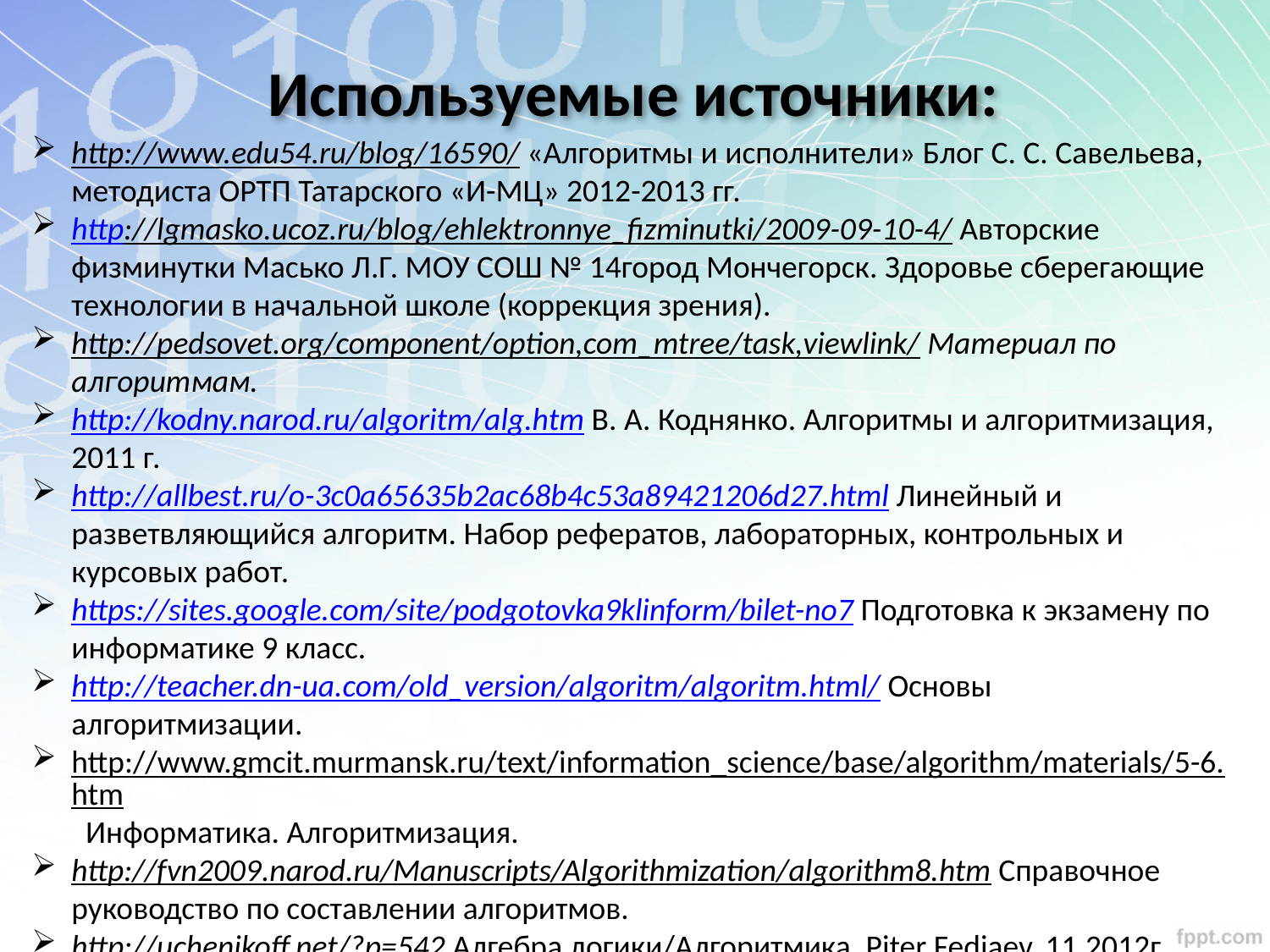

Используемые источники:
http://www.edu54.ru/blog/16590/ «Алгоритмы и исполнители» Блог С. С. Савельева, методиста ОРТП Татарского «И-МЦ» 2012-2013 гг.
http://lgmasko.ucoz.ru/blog/ehlektronnye_fizminutki/2009-09-10-4/ Авторские физминутки Масько Л.Г. МОУ СОШ № 14город Мончегорск. Здоровье сберегающие технологии в начальной школе (коррекция зрения).
http://pedsovet.org/component/option,com_mtree/task,viewlink/ Материал по алгоритмам.
http://kodny.narod.ru/algoritm/alg.htm В. А. Коднянко. Алгоритмы и алгоритмизация, 2011 г.
http://allbest.ru/o-3c0a65635b2ac68b4c53a89421206d27.html Линейный и разветвляющийся алгоритм. Набор рефератов, лабораторных, контрольных и курсовых работ.
https://sites.google.com/site/podgotovka9klinform/bilet-no7 Подготовка к экзамену по информатике 9 класс.
http://teacher.dn-ua.com/old_version/algoritm/algoritm.html/ Основы алгоритмизации.
http://www.gmcit.murmansk.ru/text/information_science/base/algorithm/materials/5-6.htm  Информатика. Алгоритмизация.
http://fvn2009.narod.ru/Manuscripts/Algorithmization/algorithm8.htm Справочное руководство по составлении алгоритмов.
http://uchenikoff.net/?p=542 Алгебра логики/Алгоритмика. Piter Fediaev. 11.2012г.